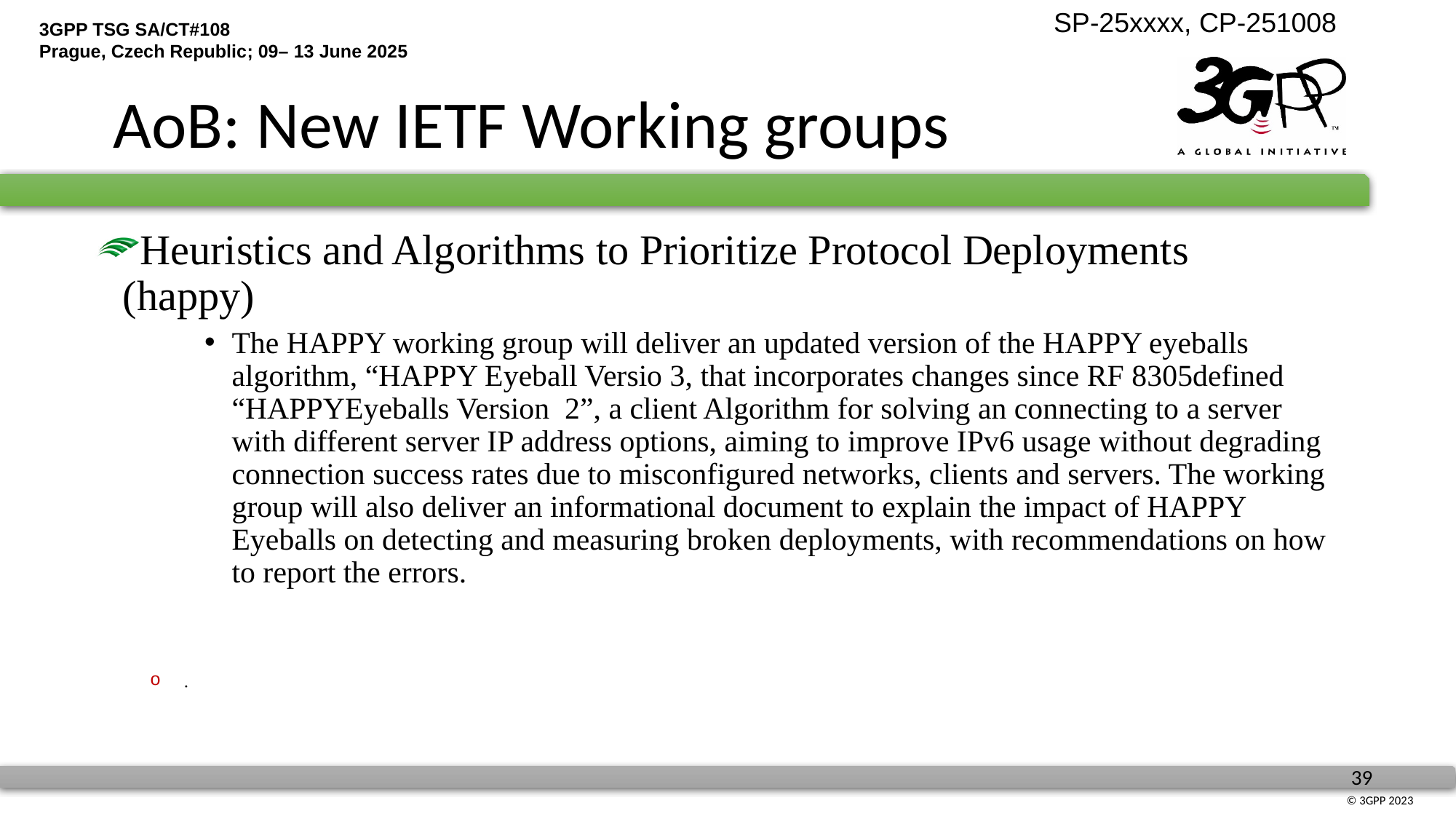

AoB: New IETF Working groups
Heuristics and Algorithms to Prioritize Protocol Deployments (happy)
The HAPPY working group will deliver an updated version of the HAPPY eyeballs algorithm, “HAPPY Eyeball Versio 3, that incorporates changes since RF 8305defined “HAPPYEyeballs Version  2”, a client Algorithm for solving an connecting to a server with different server IP address options, aiming to improve IPv6 usage without degrading connection success rates due to misconfigured networks, clients and servers. The working group will also deliver an informational document to explain the impact of HAPPY Eyeballs on detecting and measuring broken deployments, with recommendations on how to report the errors.

.